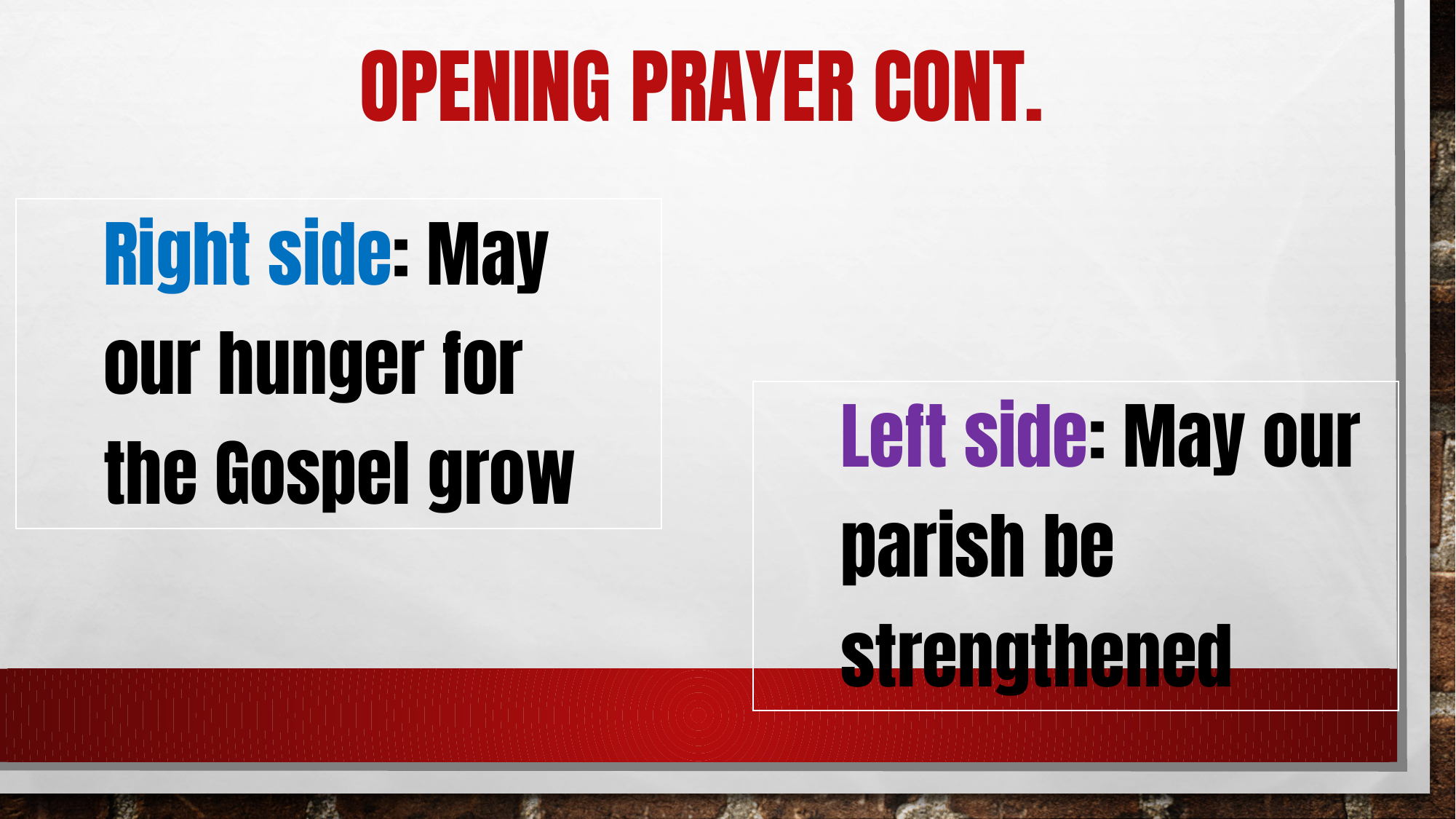

# Opening prayer cont.
| Right side: May our hunger for the Gospel grow |
| --- |
| Left side: May our parish be strengthened |
| --- |